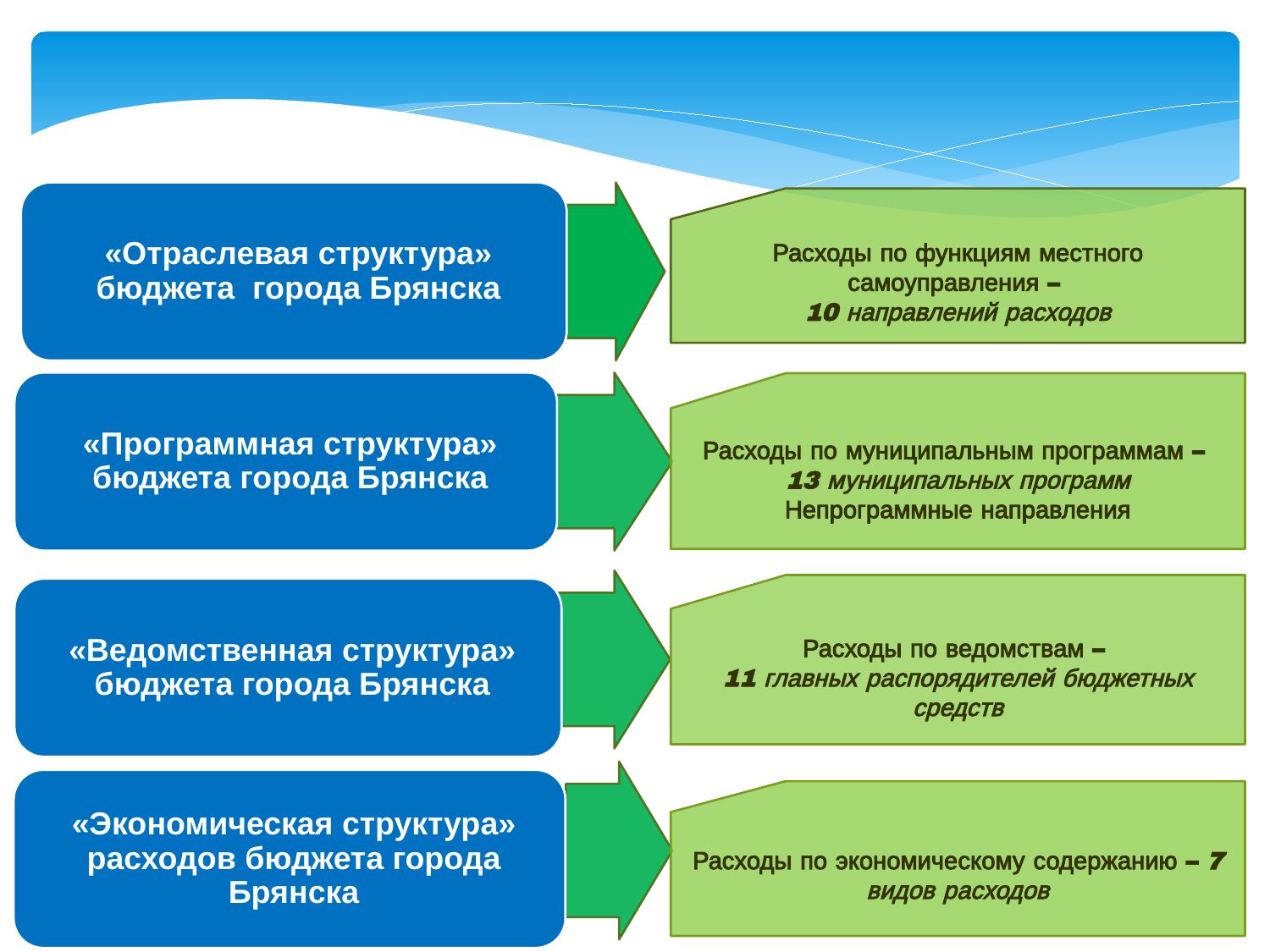

«Отраслевая структура» бюджета  города Брянска
«Программная структура» бюджета города Брянска
«Ведомственная структура» бюджета города Брянска
«Экономическая структура» расходов бюджета города Брянска
Расходы по функциям местного самоуправления –
10 направлений расходов
Расходы по муниципальным программам –
13 муниципальных программ
Непрограммные направления
Расходы по ведомствам –
11 главных распорядителей бюджетных средств
Расходы по экономическому содержанию – 7 видов расходов